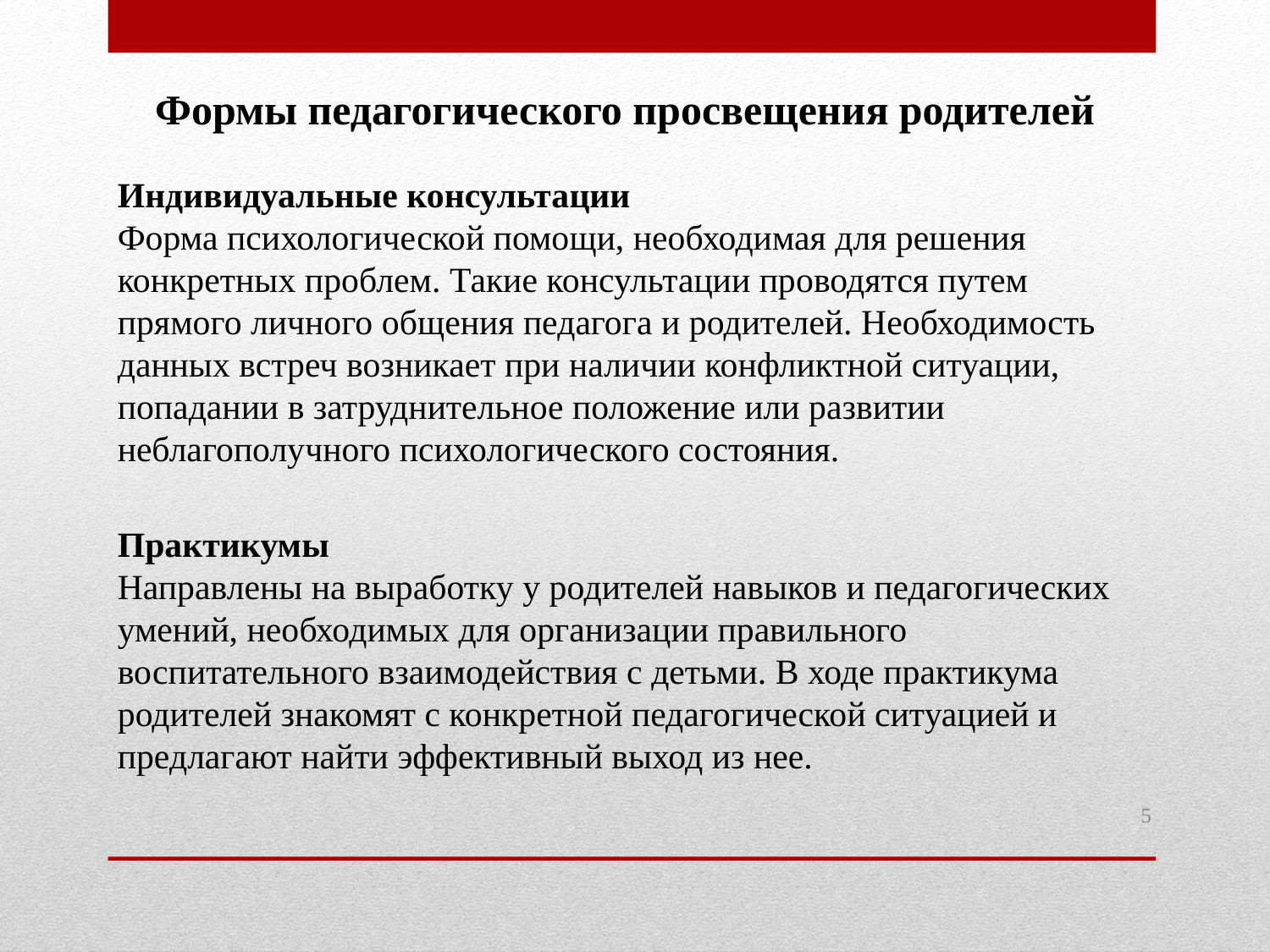

Формы педагогического просвещения родителей
Индивидуальные консультации
Форма психологической помощи, необходимая для решения конкретных проблем. Такие консультации проводятся путем прямого личного общения педагога и родителей. Необходимость данных встреч возникает при наличии конфликтной ситуации, попадании в затруднительное положение или развитии неблагополучного психологического состояния.
Практикумы
Направлены на выработку у родителей навыков и педагогических умений, необходимых для организации правильного воспитательного взаимодействия с детьми. В ходе практикума родителей знакомят с конкретной педагогической ситуацией и предлагают найти эффективный выход из нее.
5